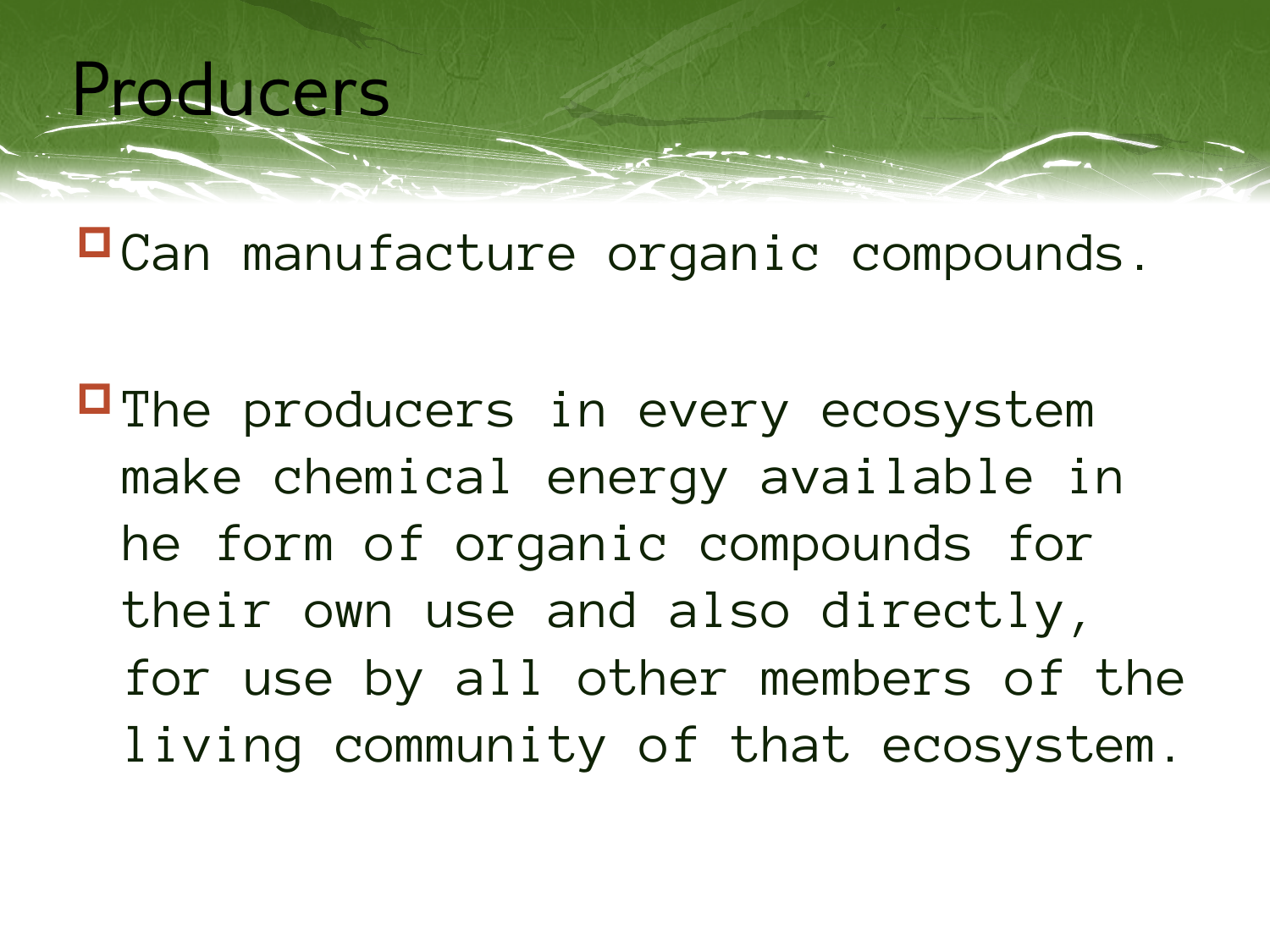

# Producers
Can manufacture organic compounds.

The producers in every ecosystem make chemical energy available in he form of organic compounds for their own use and also directly, for use by all other members of the living community of that ecosystem.